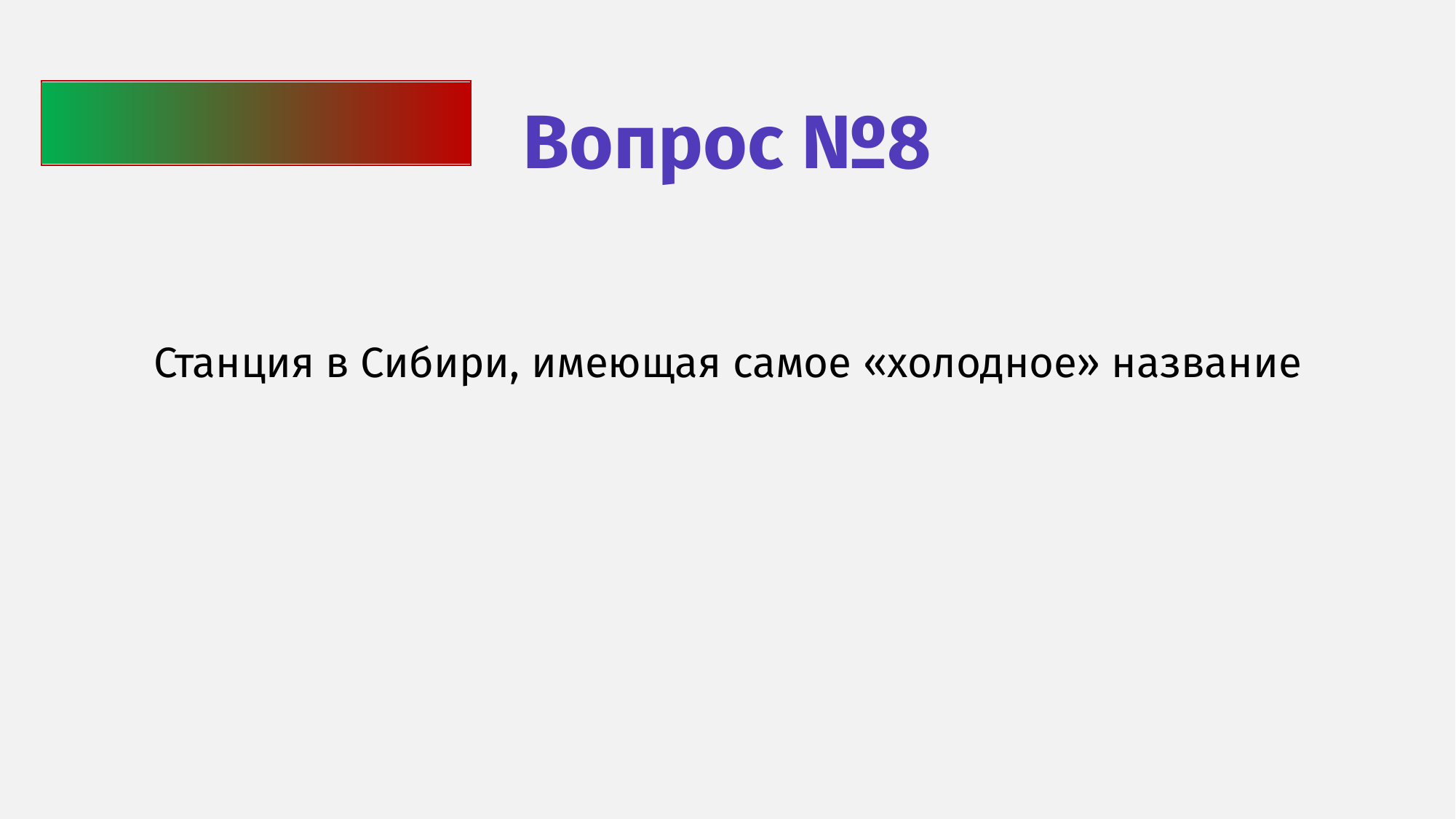

Вопрос №8
Станция в Сибири, имеющая самое «холодное» название